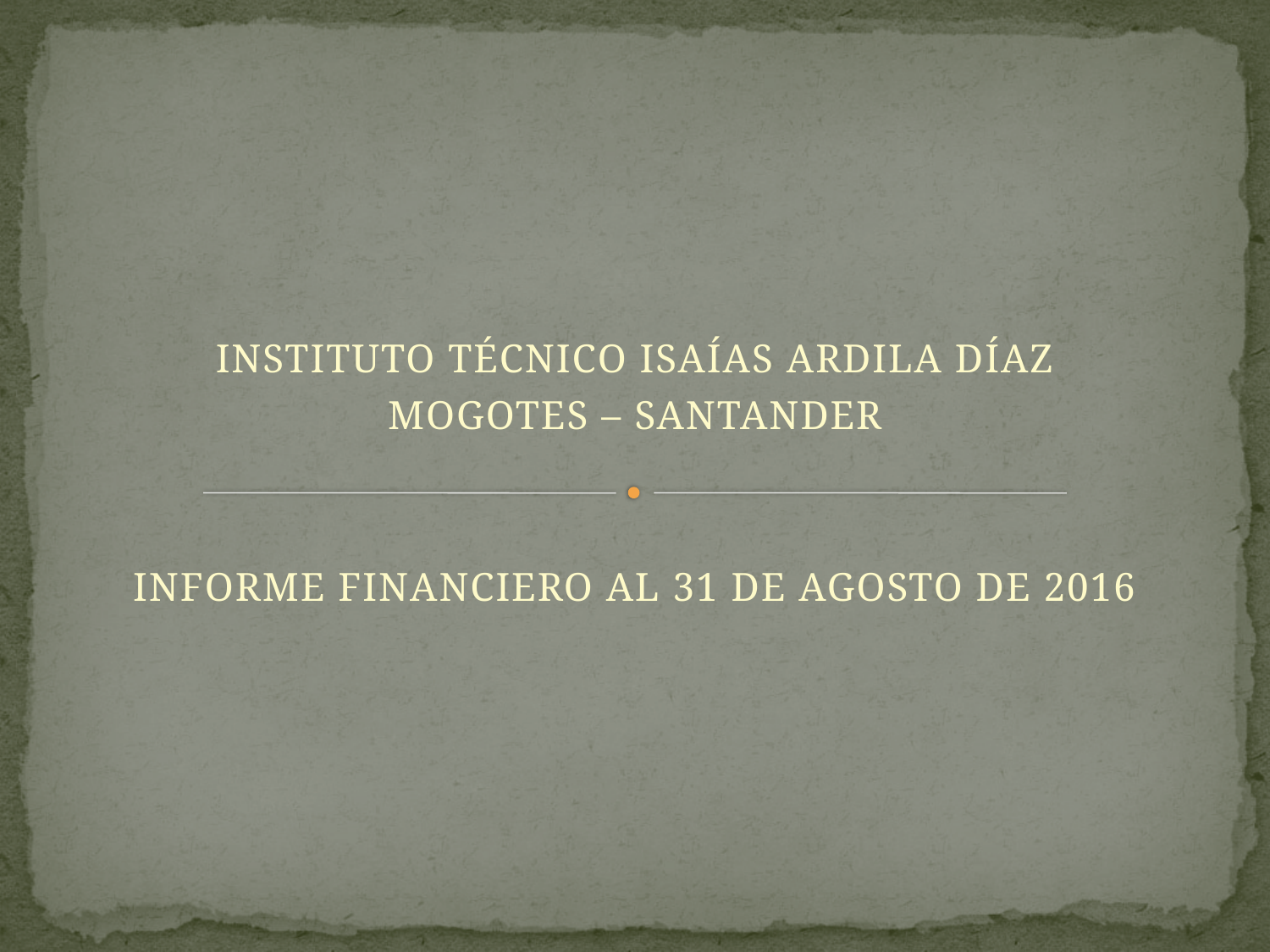

INSTITUTO TÉCNICO ISAÍAS ARDILA DÍAZ
MOGOTES – SANTANDER

INFORME FINANCIERO AL 31 DE AGOSTO DE 2016